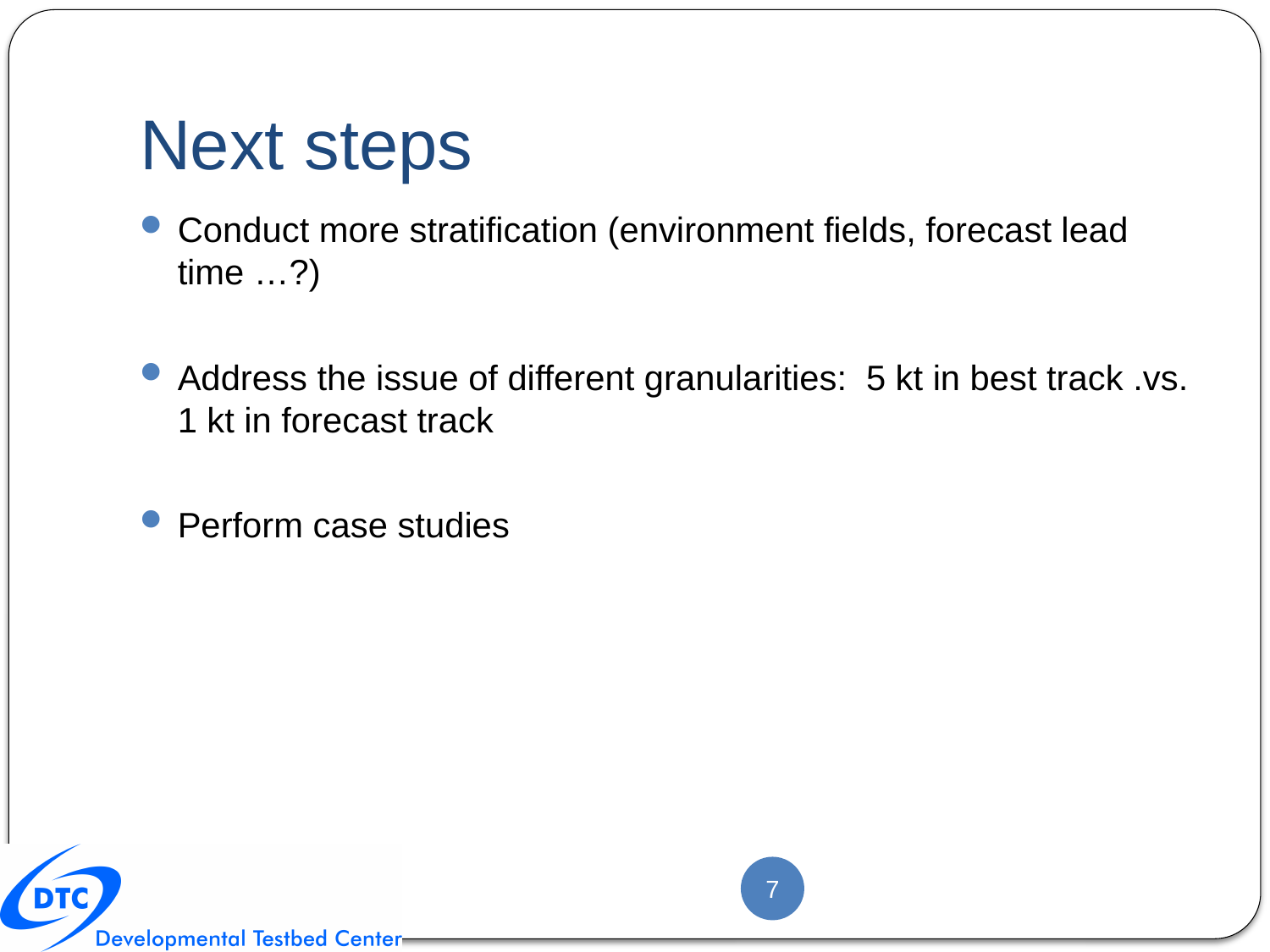

# Next steps
Conduct more stratification (environment fields, forecast lead time …?)

Address the issue of different granularities:  5 kt in best track .vs. 1 kt in forecast track

Perform case studies
7